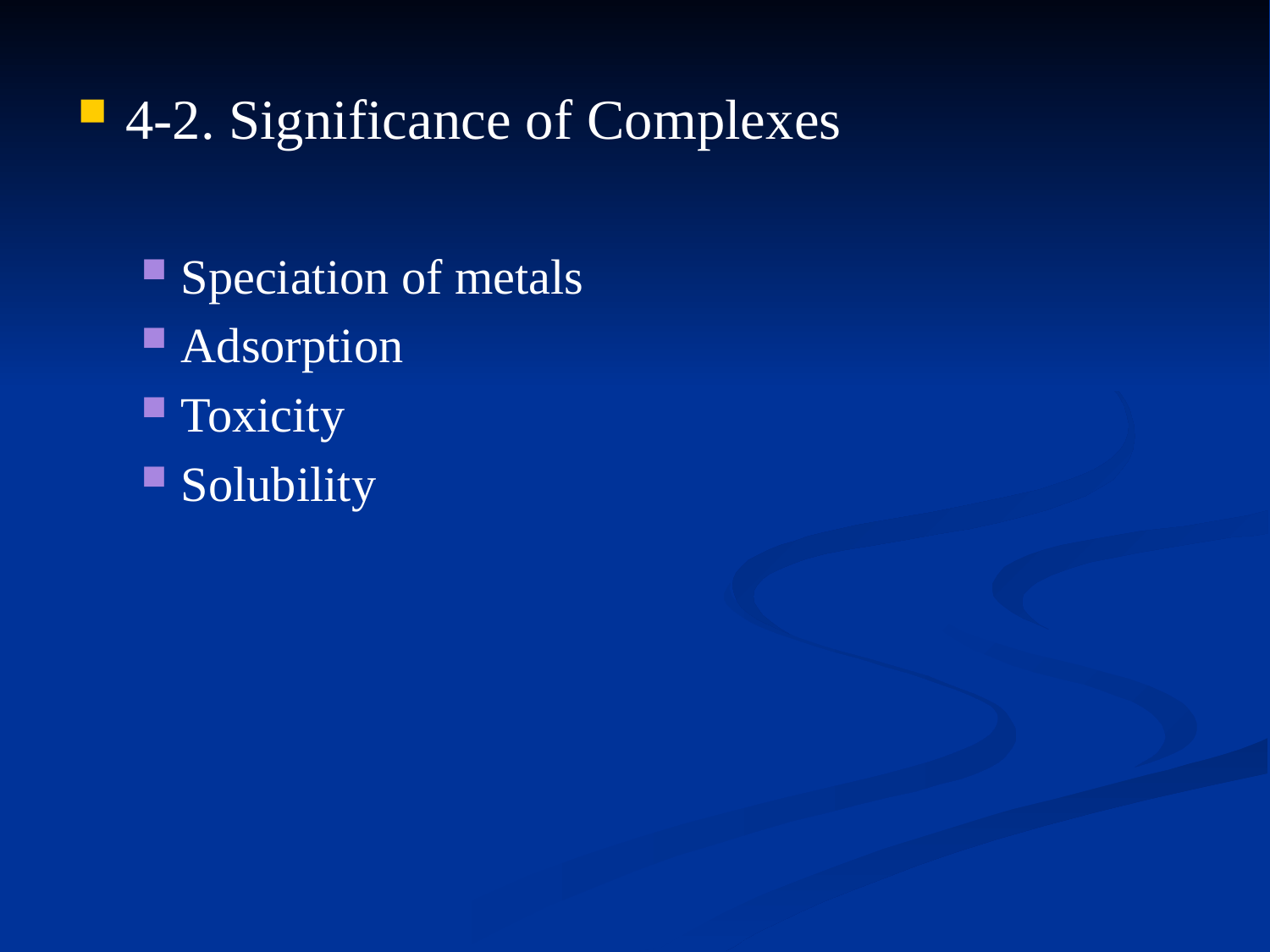

4-2. Significance of Complexes

Speciation of metals
Adsorption
Toxicity
Solubility